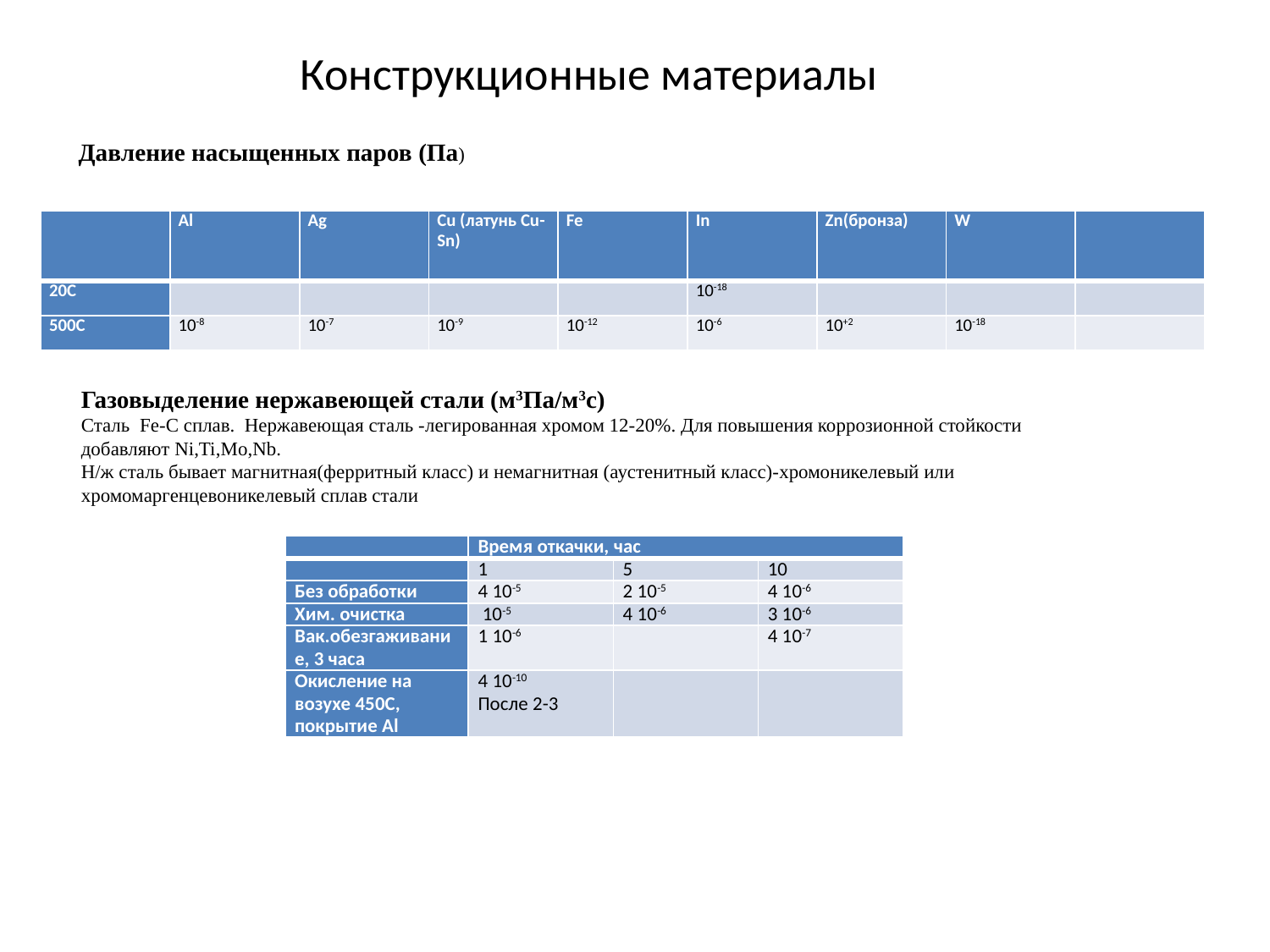

# Конструкционные материалы
Давление насыщенных паров (Па)

|  | Al | Ag | Cu (латунь Cu-Sn) | Fe | In | Zn(бронза) | W |  |
| --- | --- | --- | --- | --- | --- | --- | --- | --- |
| 20C |  |  |  |  | 10-18 |  |  |  |
| 500C | 10-8 | 10-7 | 10-9 | 10-12 | 10-6 | 10+2 | 10-18 |  |
Газовыделение нержавеющeй стали (м3Па/м3с)
Сталь  Fe-C сплав.  Нержавеющая сталь -легированная хромом 12-20%. Для повышения коррозионной стойкости добавляют Ni,Ti,Mo,Nb.
Н/ж сталь бывает магнитная(ферритный класс) и немагнитная (аустенитный класс)-хромоникелевый или хромомаргенцевоникелевый сплав стали

|  | Время откачки, час |  |  |
| --- | --- | --- | --- |
|  | 1 | 5 | 10 |
| Без обработки | 4 10-5 | 2 10-5 | 4 10-6 |
| Хим. очистка | 10-5 | 4 10-6 | 3 10-6 |
| Вак.обезгаживание, 3 часа | 1 10-6 |  | 4 10-7 |
| Окисление на возухе 450С, покрытие Al | 4 10-10 После 2-3 |  |  |